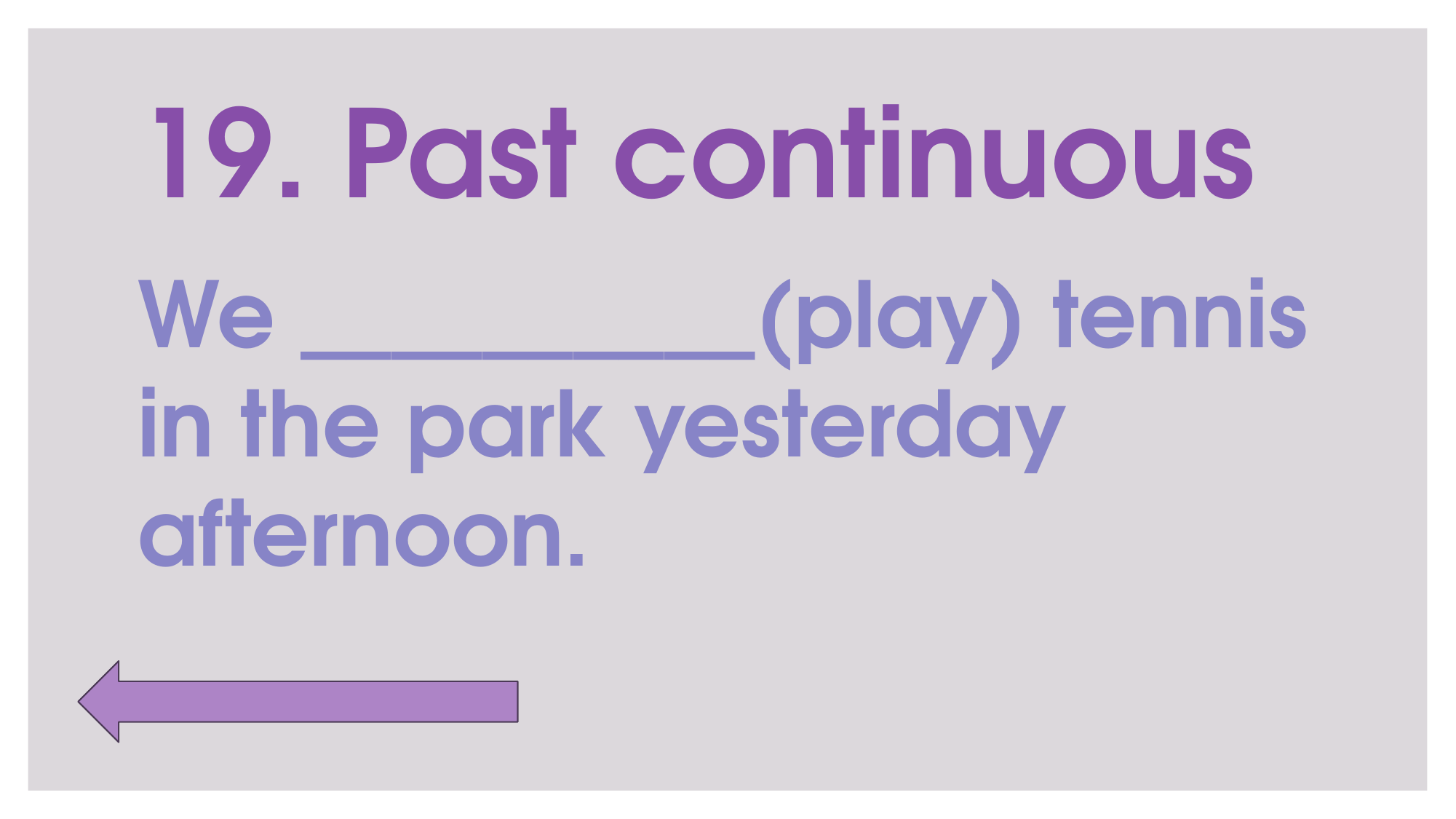

# 19. Past continuous
We __________(play) tennis in the park yesterday afternoon.